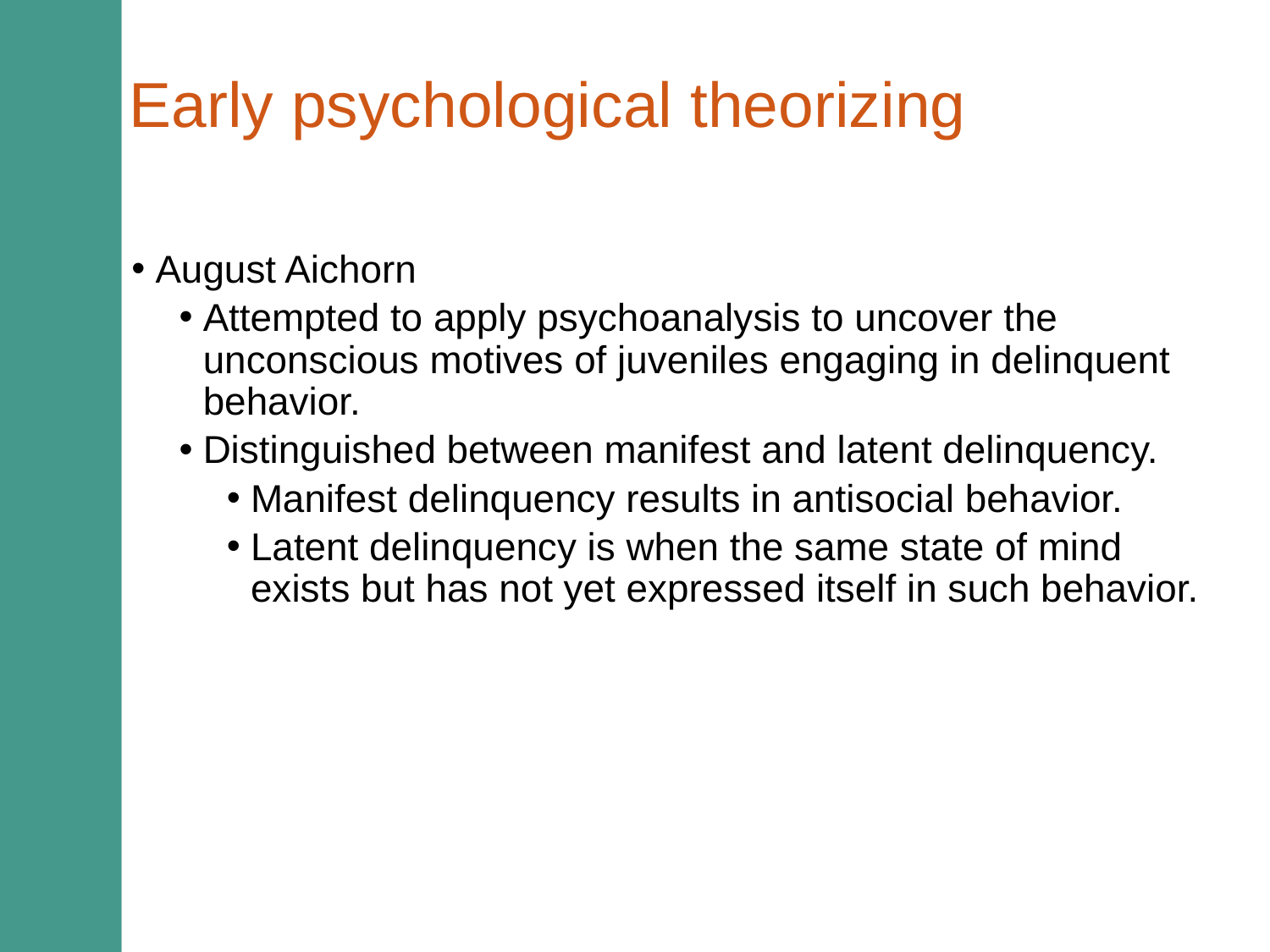

# Early psychological theorizing
August Aichorn
Attempted to apply psychoanalysis to uncover the unconscious motives of juveniles engaging in delinquent behavior.
Distinguished between manifest and latent delinquency.
Manifest delinquency results in antisocial behavior.
Latent delinquency is when the same state of mind exists but has not yet expressed itself in such behavior.